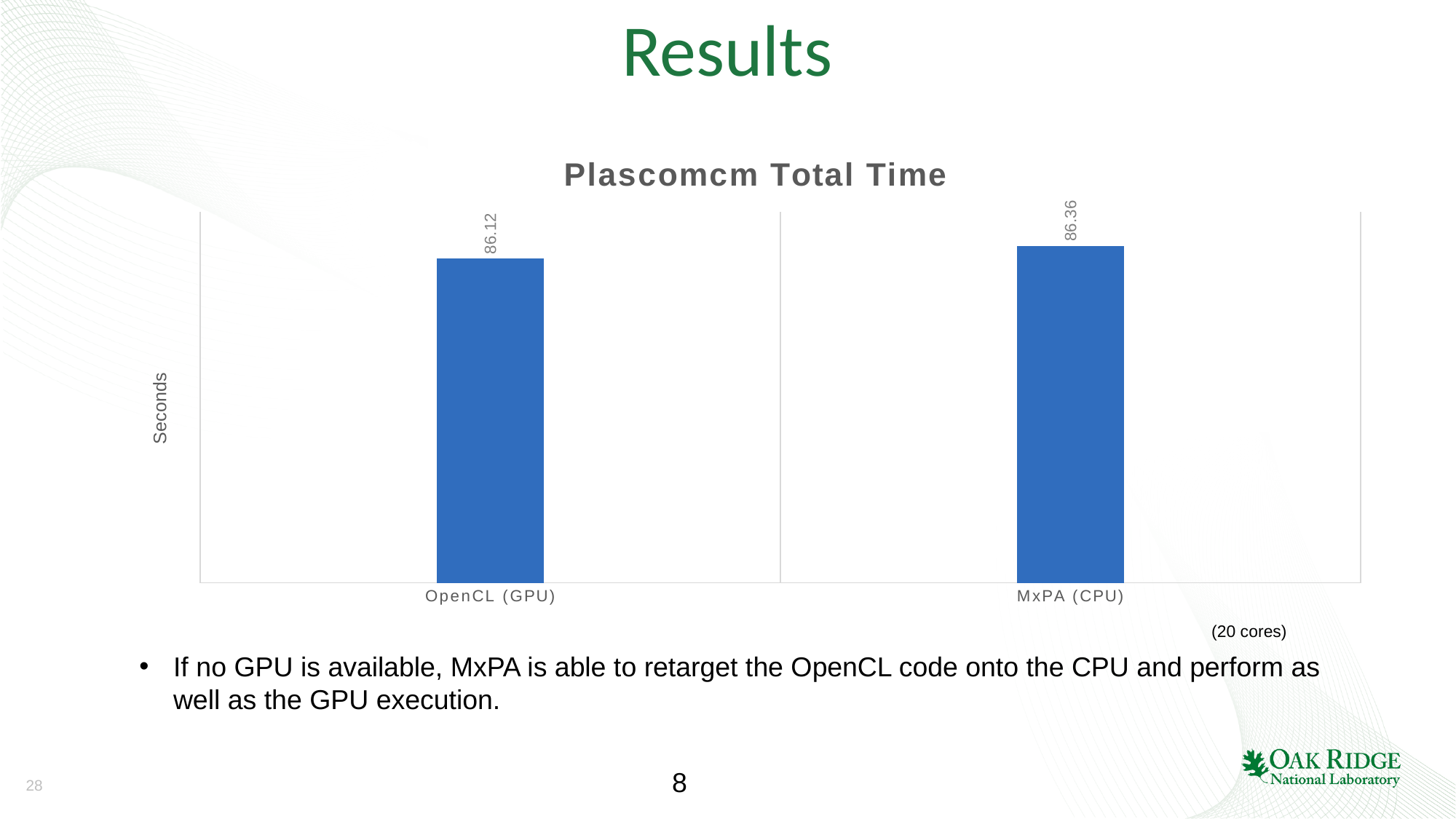

# Results

### Chart: Plascomcm Total Time

| Category | Total Time |
|---|---|
| OpenCL (GPU) | 86.12 |
| MxPA (CPU) | 86.36 |
(20 cores)
If no GPU is available, MxPA is able to retarget the OpenCL code onto the CPU and perform as well as the GPU execution.
8